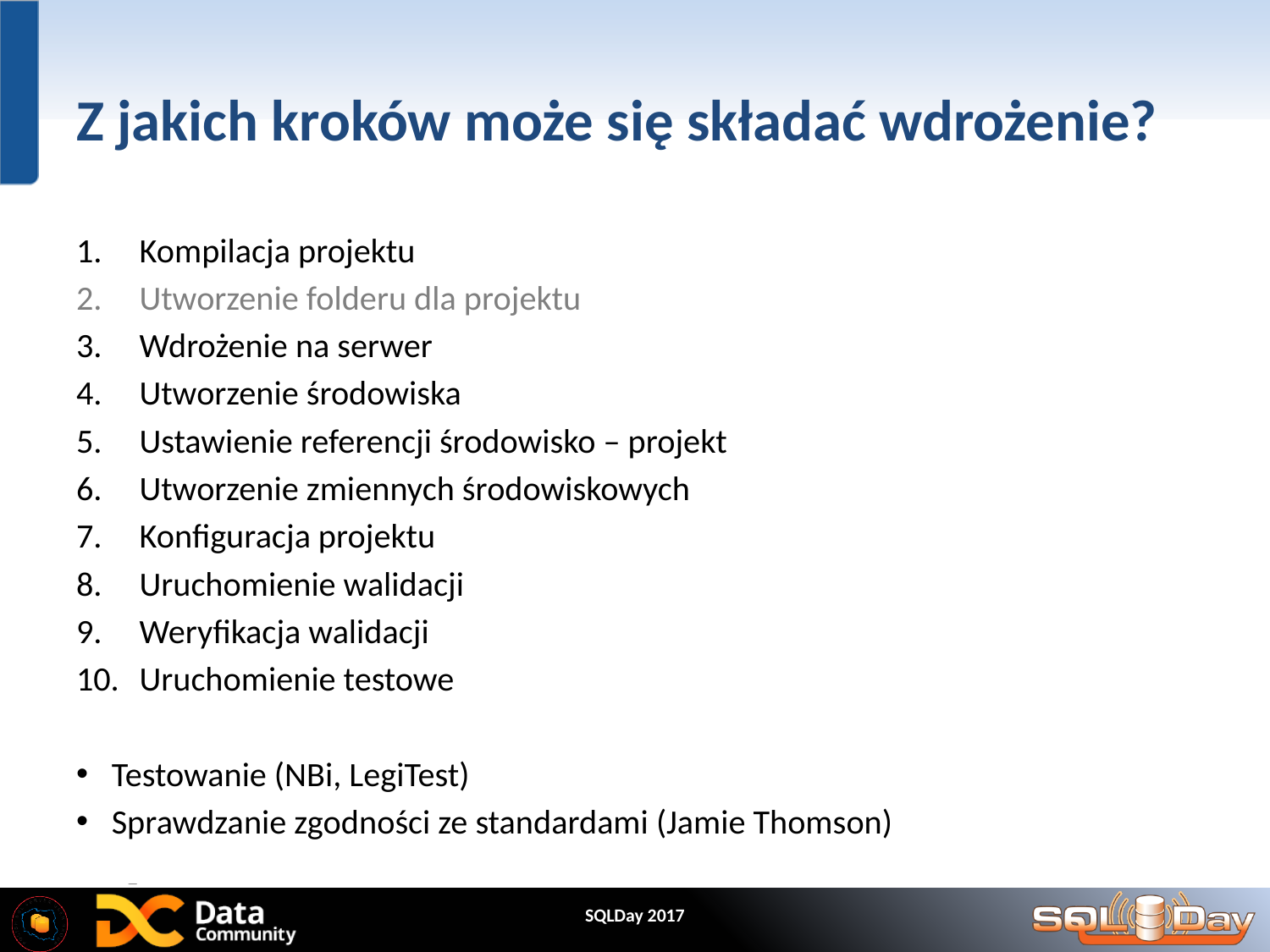

# Z jakich kroków może się składać wdrożenie?
Kompilacja projektu
Utworzenie folderu dla projektu
Wdrożenie na serwer
Utworzenie środowiska
Ustawienie referencji środowisko – projekt
Utworzenie zmiennych środowiskowych
Konfiguracja projektu
Uruchomienie walidacji
Weryfikacja walidacji
Uruchomienie testowe

Testowanie (NBi, LegiTest)
Sprawdzanie zgodności ze standardami (Jamie Thomson)